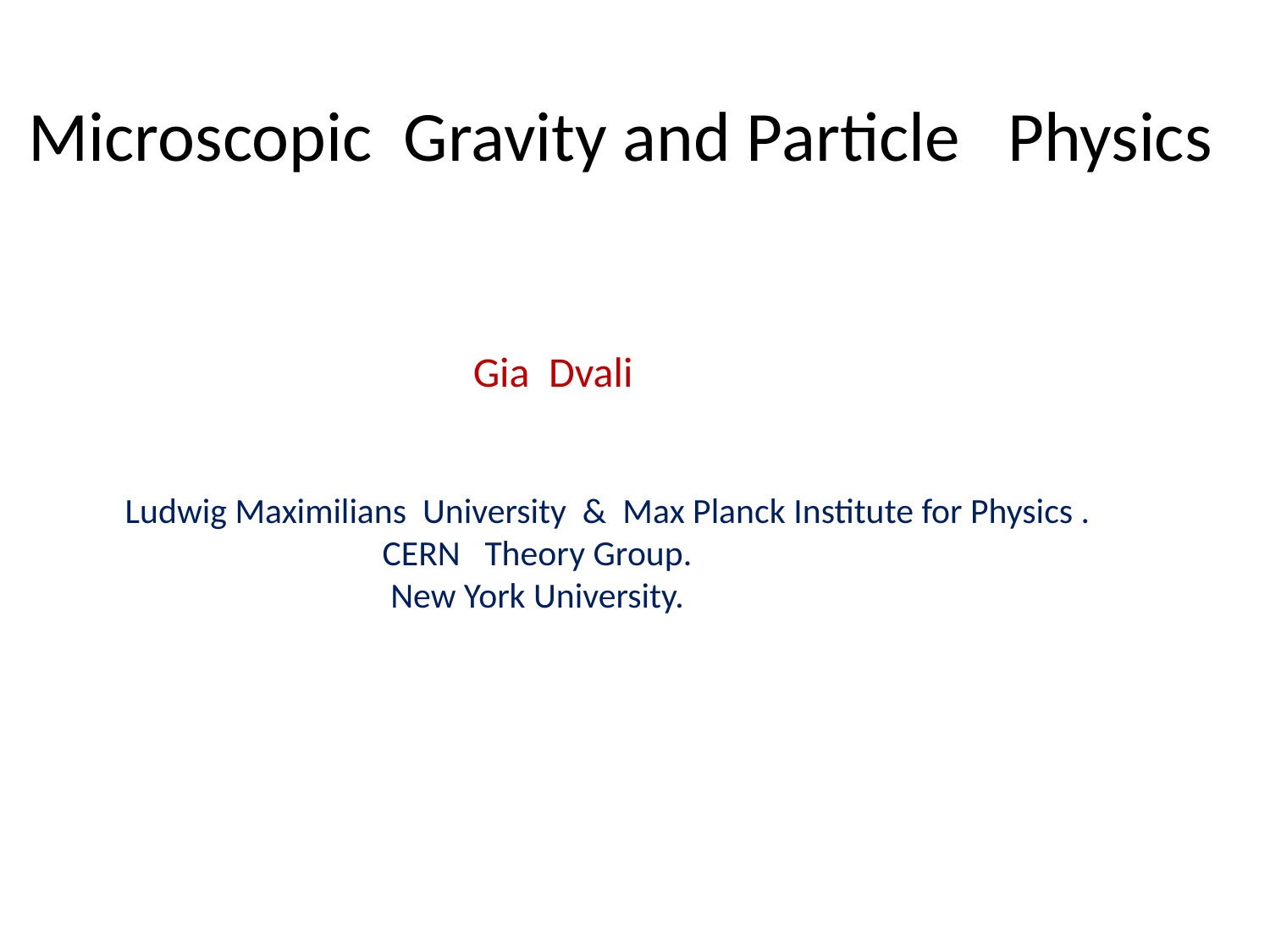

Microscopic  Gravity and Particle   Physics

                                                                Gia  Dvali

              Ludwig Maximilians  University  &  Max Planck Institute for Physics .
                                              CERN   Theory Group.
                                               New York University.